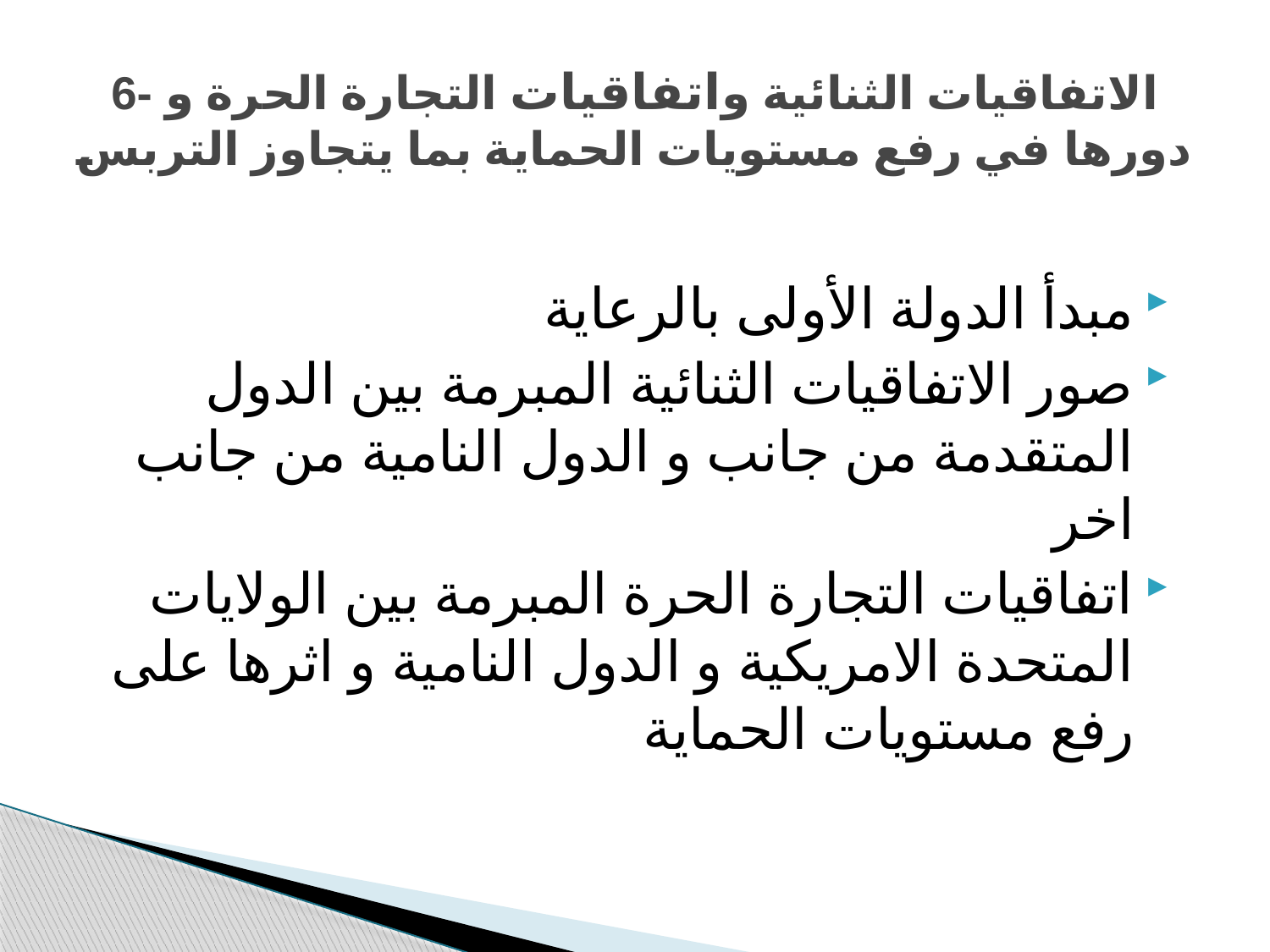

# 6- الاتفاقيات الثنائية واتفاقيات التجارة الحرة و دورها في رفع مستويات الحماية بما يتجاوز التربس
مبدأ الدولة الأولى بالرعاية
صور الاتفاقيات الثنائية المبرمة بين الدول المتقدمة من جانب و الدول النامية من جانب اخر
اتفاقيات التجارة الحرة المبرمة بين الولايات المتحدة الامريكية و الدول النامية و اثرها على رفع مستويات الحماية